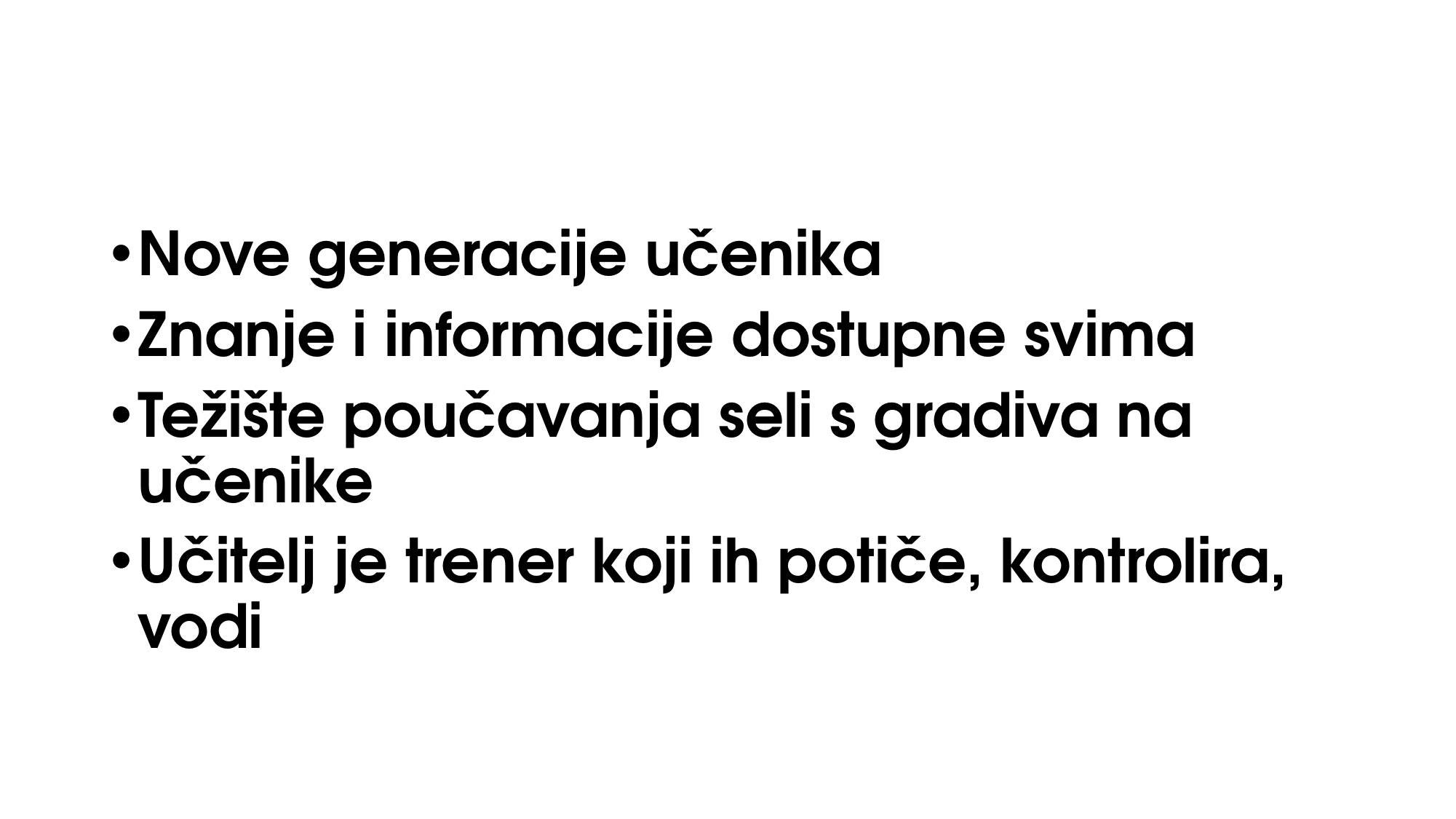

#
Nove generacije učenika
Znanje i informacije dostupne svima
Težište poučavanja seli s gradiva na učenike
Učitelj je trener koji ih potiče, kontrolira, vodi